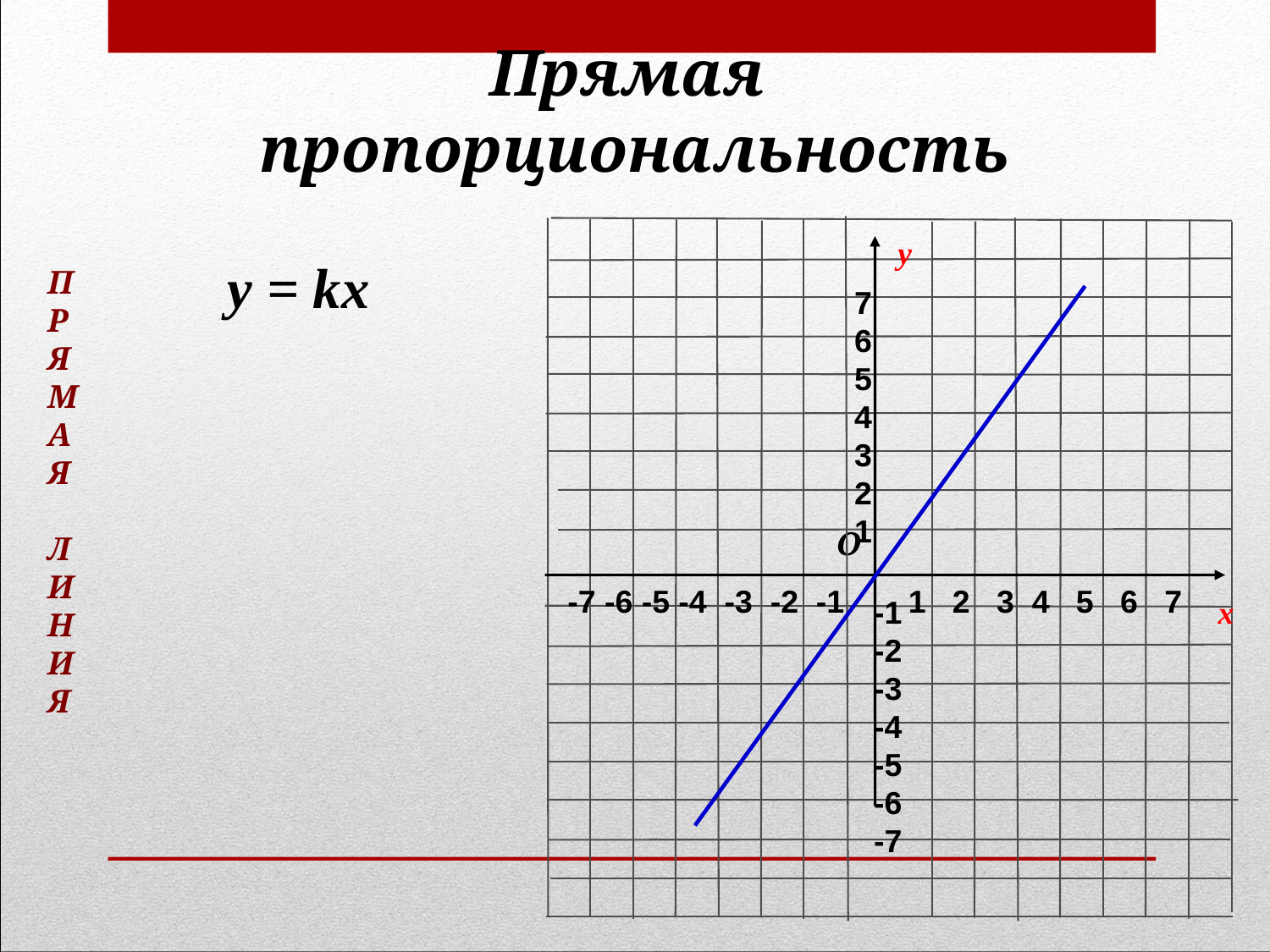

Прямая
пропорциональность

                                 О

у

y = kх
П
Р
Я
М
А
Я

Л
И
Н
И
Я
7
6
5
4
3
2
1

-7 -6 -5 -4  -3  -2  -1
1   2   3  4   5   6   7
х
-1
-2
-3
-4
-5
-6
-7